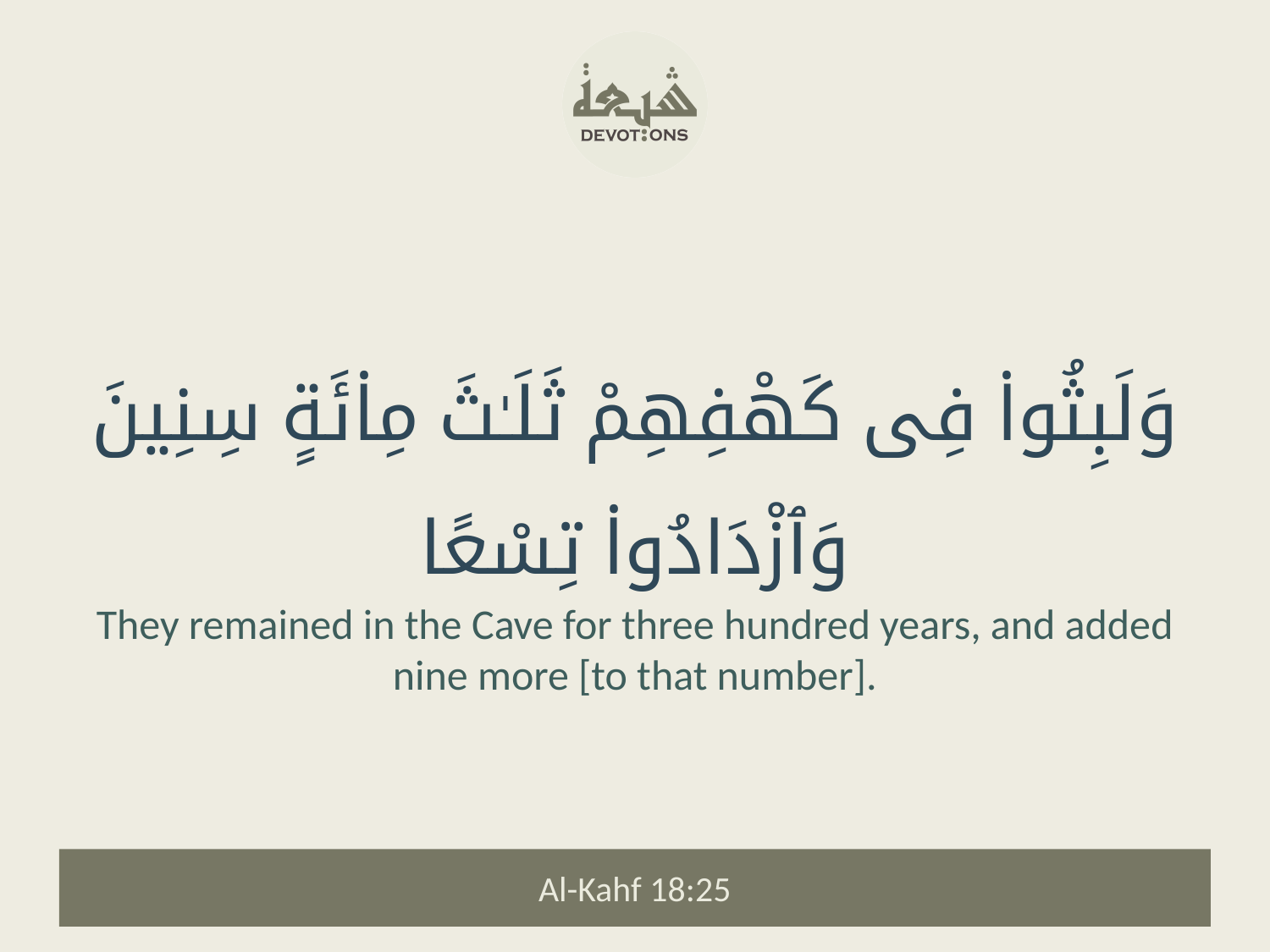

وَلَبِثُوا۟ فِى كَهْفِهِمْ ثَلَـٰثَ مِا۟ئَةٍ سِنِينَ وَٱزْدَادُوا۟ تِسْعًا
They remained in the Cave for three hundred years, and added nine more [to that number].
Al-Kahf 18:25